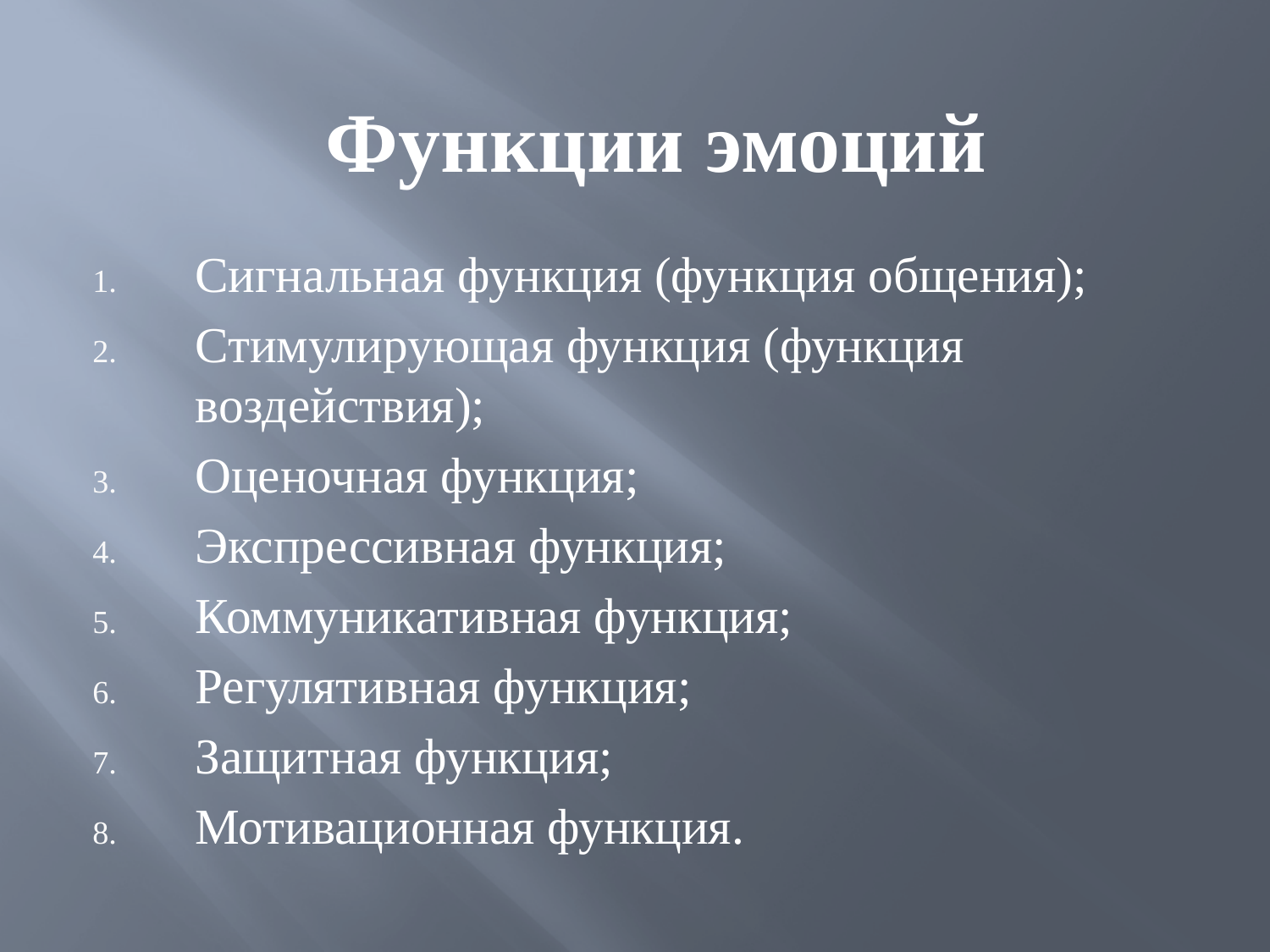

Функции эмоций
Сигнальная функция (функция общения);
Стимулирующая функция (функция воздействия);
Оценочная функция;
Экспрессивная функция;
Коммуникативная функция;
Регулятивная функция;
Защитная функция;
Мотивационная функция.